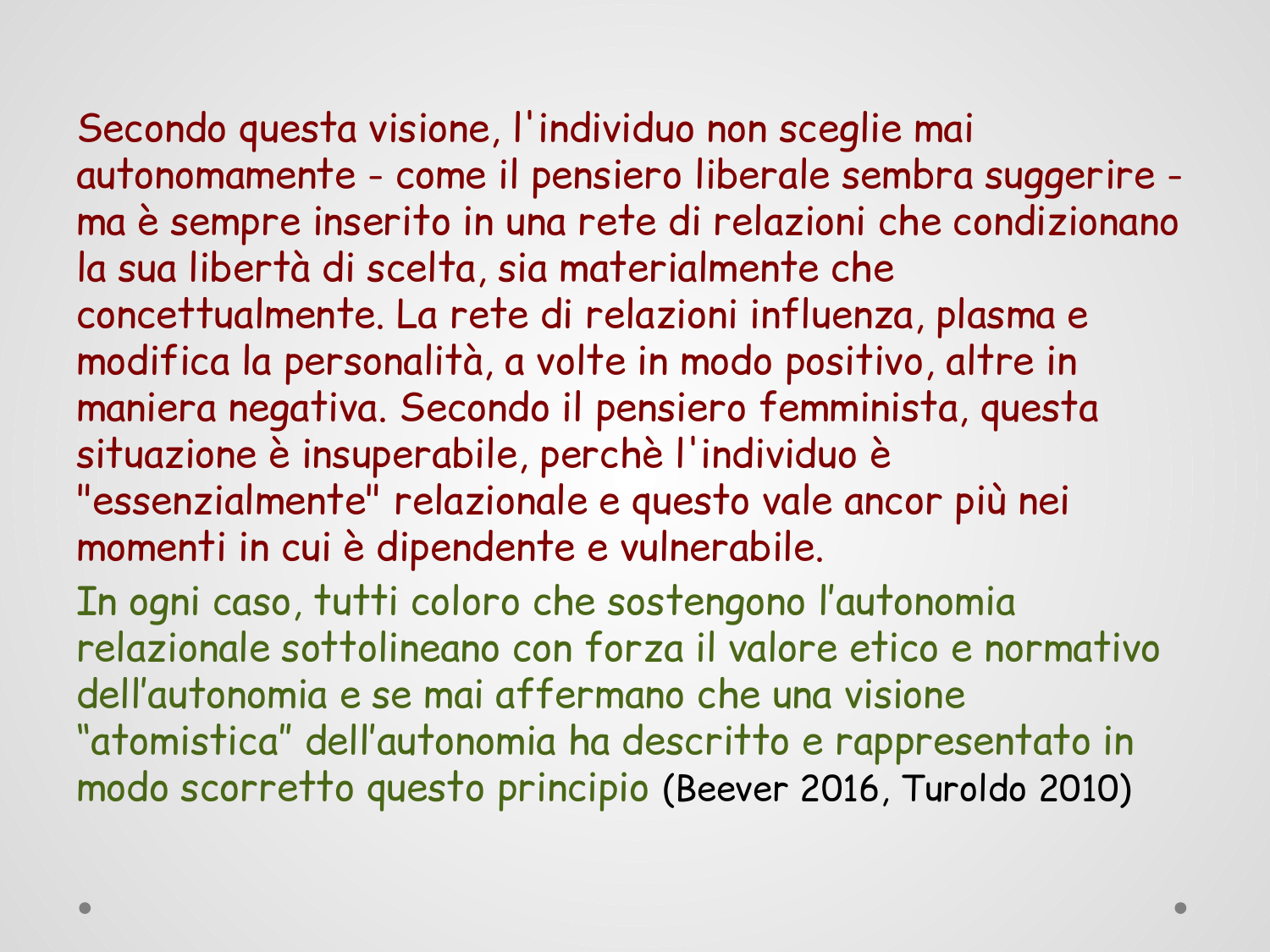

Secondo questa visione, l'individuo non sceglie mai autonomamente - come il pensiero liberale sembra suggerire - ma è sempre inserito in una rete di relazioni che condizionano la sua libertà di scelta, sia materialmente che concettualmente. La rete di relazioni influenza, plasma e modifica la personalità, a volte in modo positivo, altre in maniera negativa. Secondo il pensiero femminista, questa situazione è insuperabile, perchè l'individuo è "essenzialmente" relazionale e questo vale ancor più nei momenti in cui è dipendente e vulnerabile.
In ogni caso, tutti coloro che sostengono l’autonomia relazionale sottolineano con forza il valore etico e normativo dell’autonomia e se mai affermano che una visione “atomistica” dell’autonomia ha descritto e rappresentato in modo scorretto questo principio (Beever 2016, Turoldo 2010)